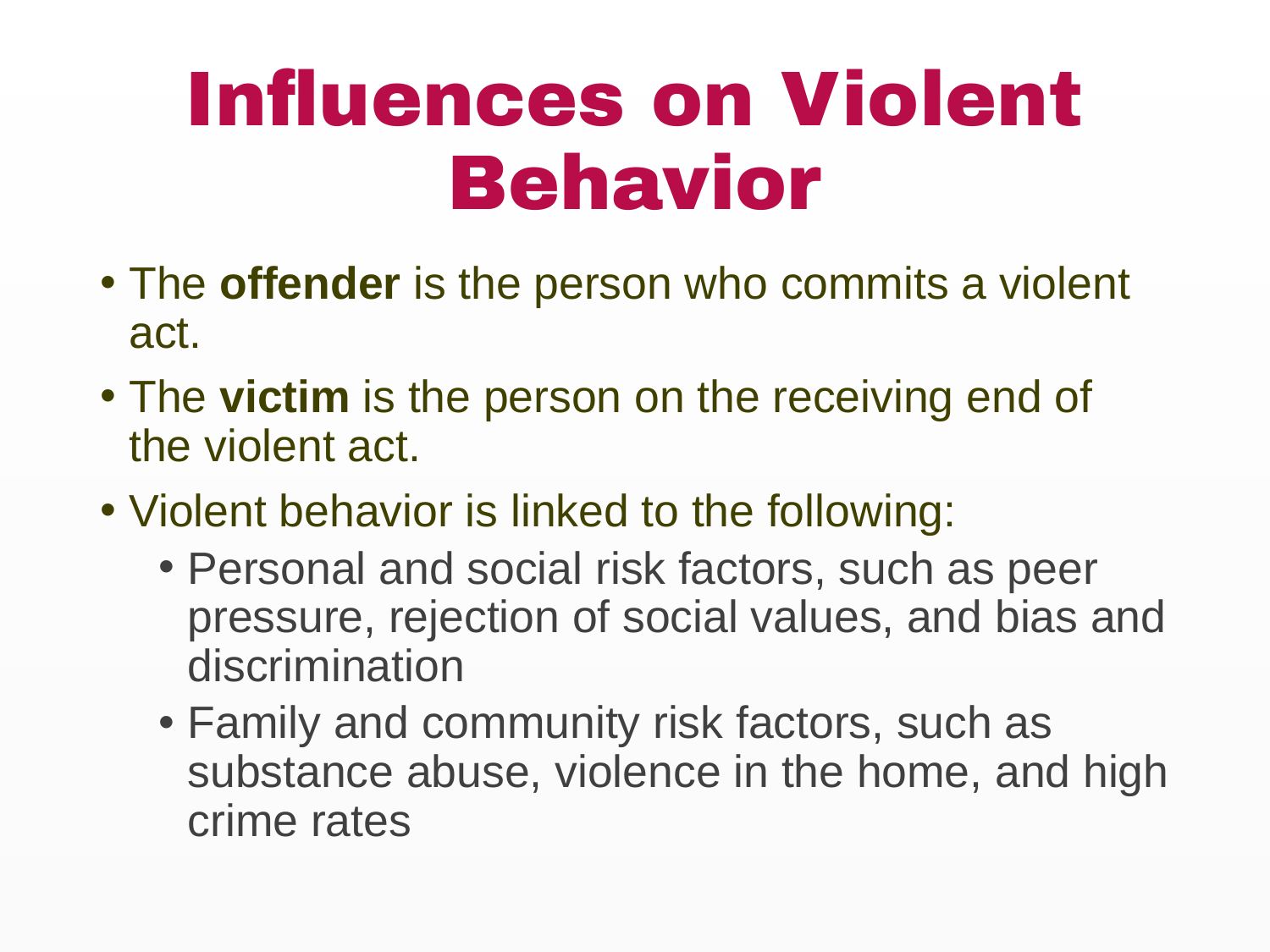

# Influences on Violent Behavior
The offender is the person who commits a violent act.
The victim is the person on the receiving end of the violent act.
Violent behavior is linked to the following:
Personal and social risk factors, such as peer pressure, rejection of social values, and bias and discrimination
Family and community risk factors, such as substance abuse, violence in the home, and high crime rates